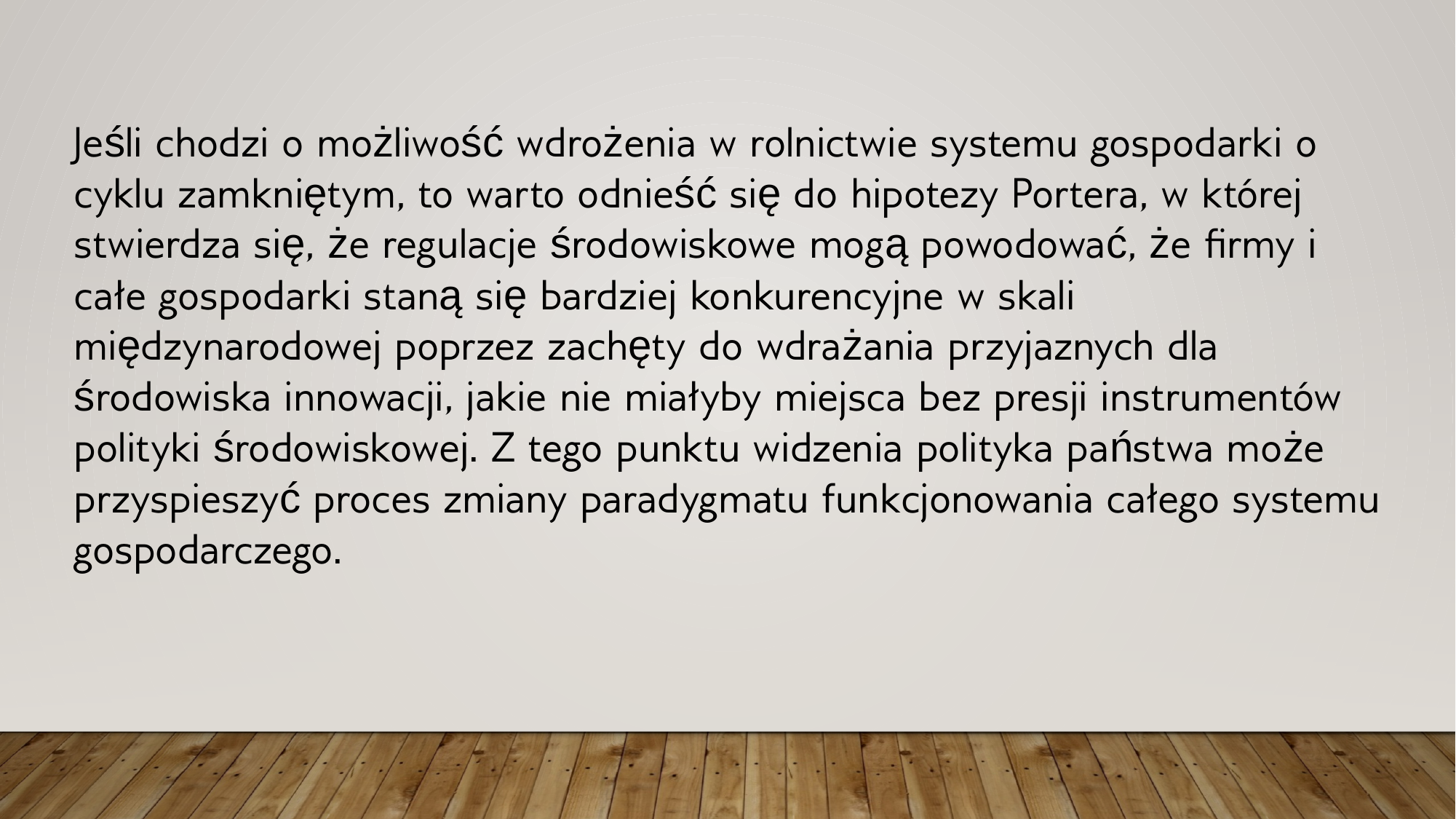

Jeśli chodzi o możliwość wdrożenia w rolnictwie systemu gospodarki o cyklu zamkniętym, to warto odnieść się do hipotezy Portera, w której stwierdza się, że regulacje środowiskowe mogą powodować, że firmy i całe gospodarki staną się bardziej konkurencyjne w skali międzynarodowej poprzez zachęty do wdrażania przyjaznych dla środowiska innowacji, jakie nie miałyby miejsca bez presji instrumentów polityki środowiskowej. Z tego punktu widzenia polityka państwa może przyspieszyć proces zmiany paradygmatu funkcjonowania całego systemu gospodarczego.